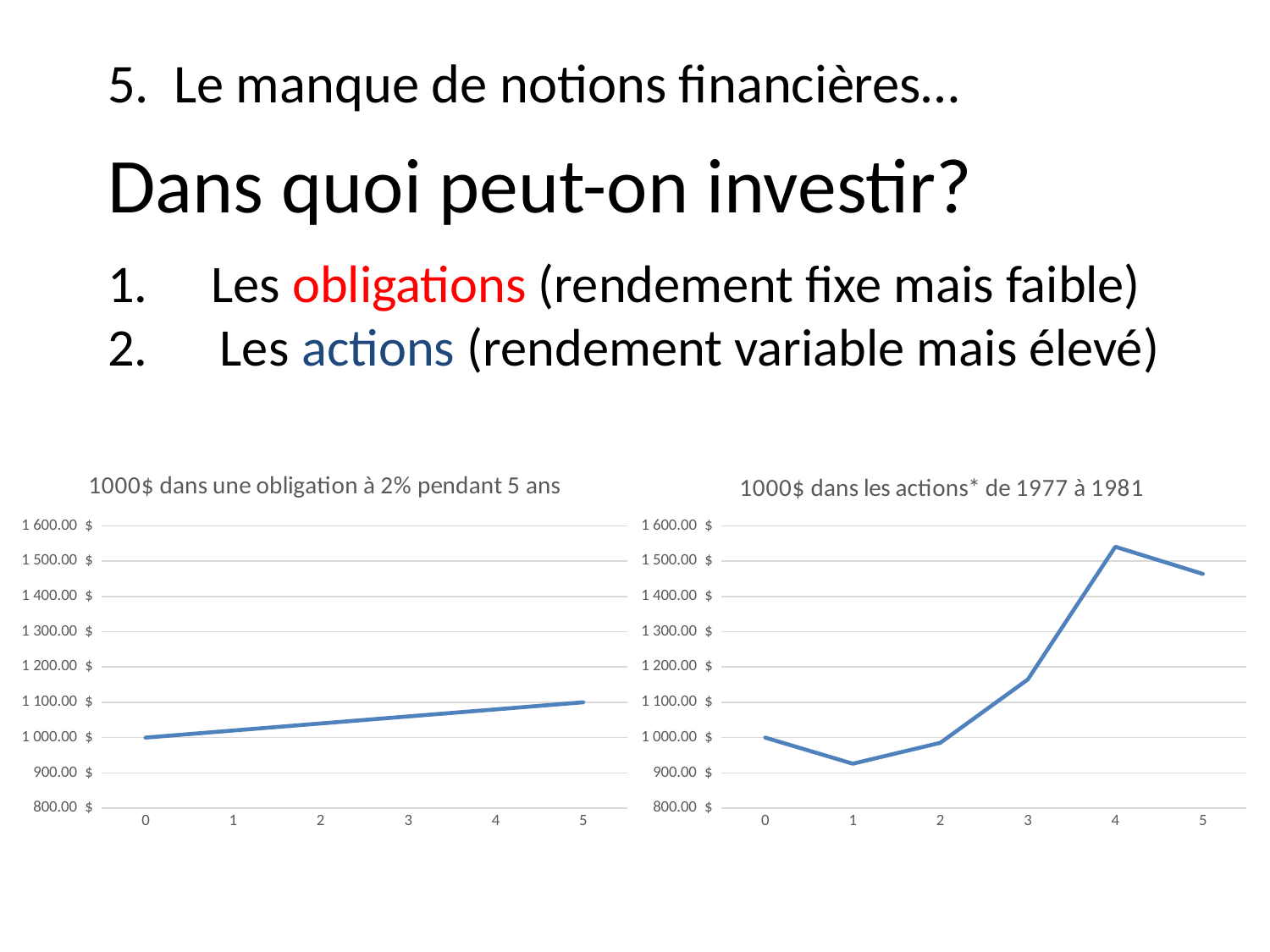

5.  Le manque de notions financières…

Dans quoi peut-on investir?

Les obligations (rendement fixe mais faible)
2.      Les actions (rendement variable mais élevé)

### Chart: 1000$ dans une obligation à 2% pendant 5 ans

| Category |  |
|---|---|
| 0 | 1000.0 |
| 1 | 1020.0 |
| 2 | 1040.0 |
| 3 | 1060.0 |
| 4 | 1080.0 |
| 5 | 1100.0 |

### Chart: 1000$ dans les actions* de 1977 à 1981

| Category |  1 000,00  $  |
|---|---|
| 0 | 1000.0 |
| 1 | 926.0 |
| 2 | 985.264 |
| 3 | 1164.582048 |
| 4 | 1540.742049504 |
| 5 | 1463.7049470288 |